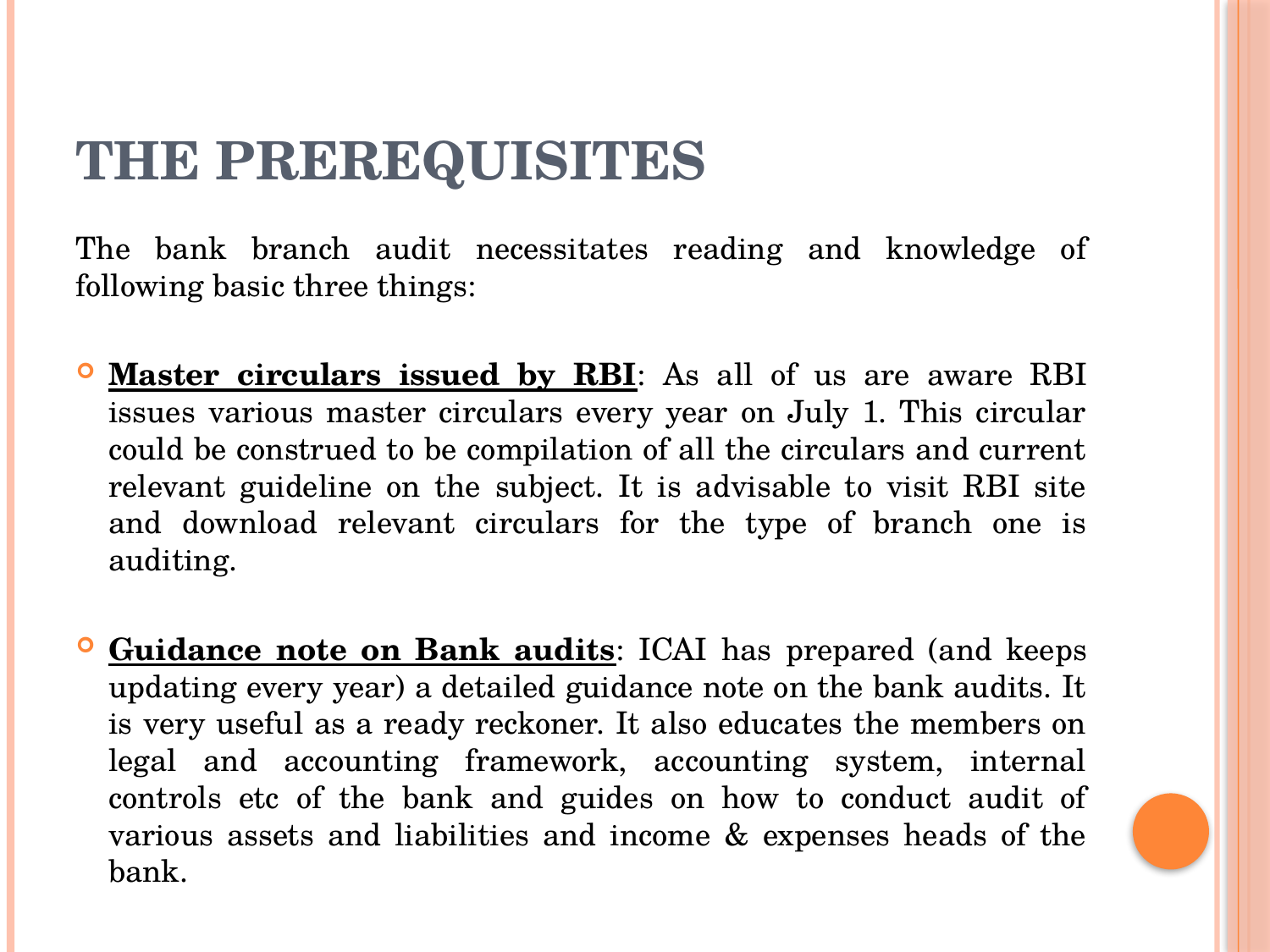

# The Prerequisites
The bank branch audit necessitates reading and knowledge of following basic three things:

Master circulars issued by RBI: As all of us are aware RBI issues various master circulars every year on July 1. This circular could be construed to be compilation of all the circulars and current relevant guideline on the subject. It is advisable to visit RBI site and download relevant circulars for the type of branch one is auditing.

Guidance note on Bank audits: ICAI has prepared (and keeps updating every year) a detailed guidance note on the bank audits. It is very useful as a ready reckoner. It also educates the members on legal and accounting framework, accounting system, internal controls etc of the bank and guides on how to conduct audit of various assets and liabilities and income & expenses heads of the bank.